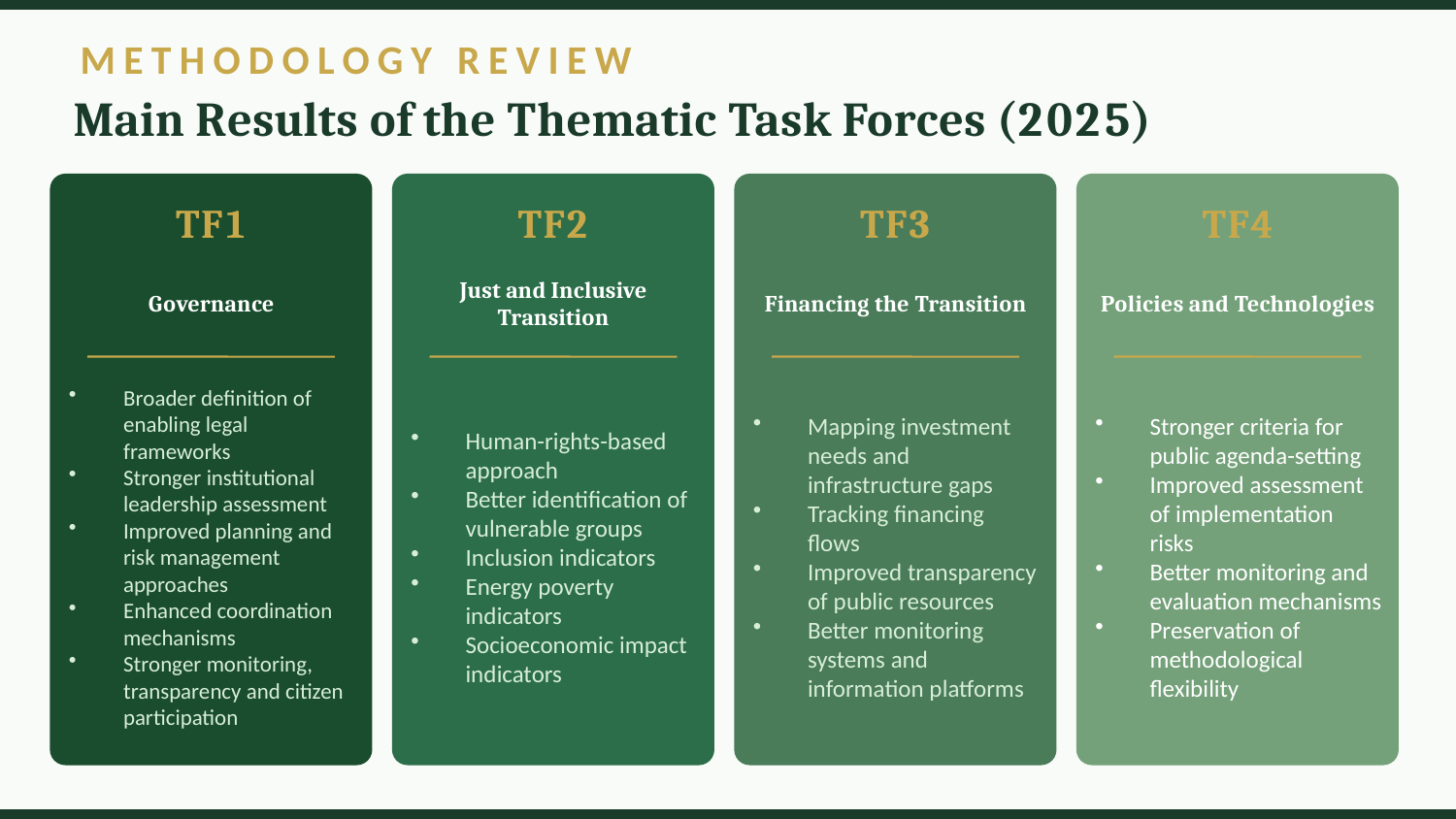

METHODOLOGY REVIEW
Main Results of the Thematic Task Forces (2025)

TF1
TF2
TF3
TF4
Governance
Just and Inclusive Transition
Financing the Transition
Policies and Technologies

Broader definition of enabling legal frameworks
Stronger institutional leadership assessment
Improved planning and risk management approaches
Enhanced coordination mechanisms
Stronger monitoring, transparency and citizen participation
Human-rights-based approach
Better identification of vulnerable groups
Inclusion indicators
Energy poverty indicators
Socioeconomic impact indicators
Mapping investment needs and infrastructure gaps
Tracking financing flows
Improved transparency of public resources
Better monitoring systems and information platforms
Stronger criteria for public agenda-setting
Improved assessment of implementation risks
Better monitoring and evaluation mechanisms
Preservation of methodological flexibility